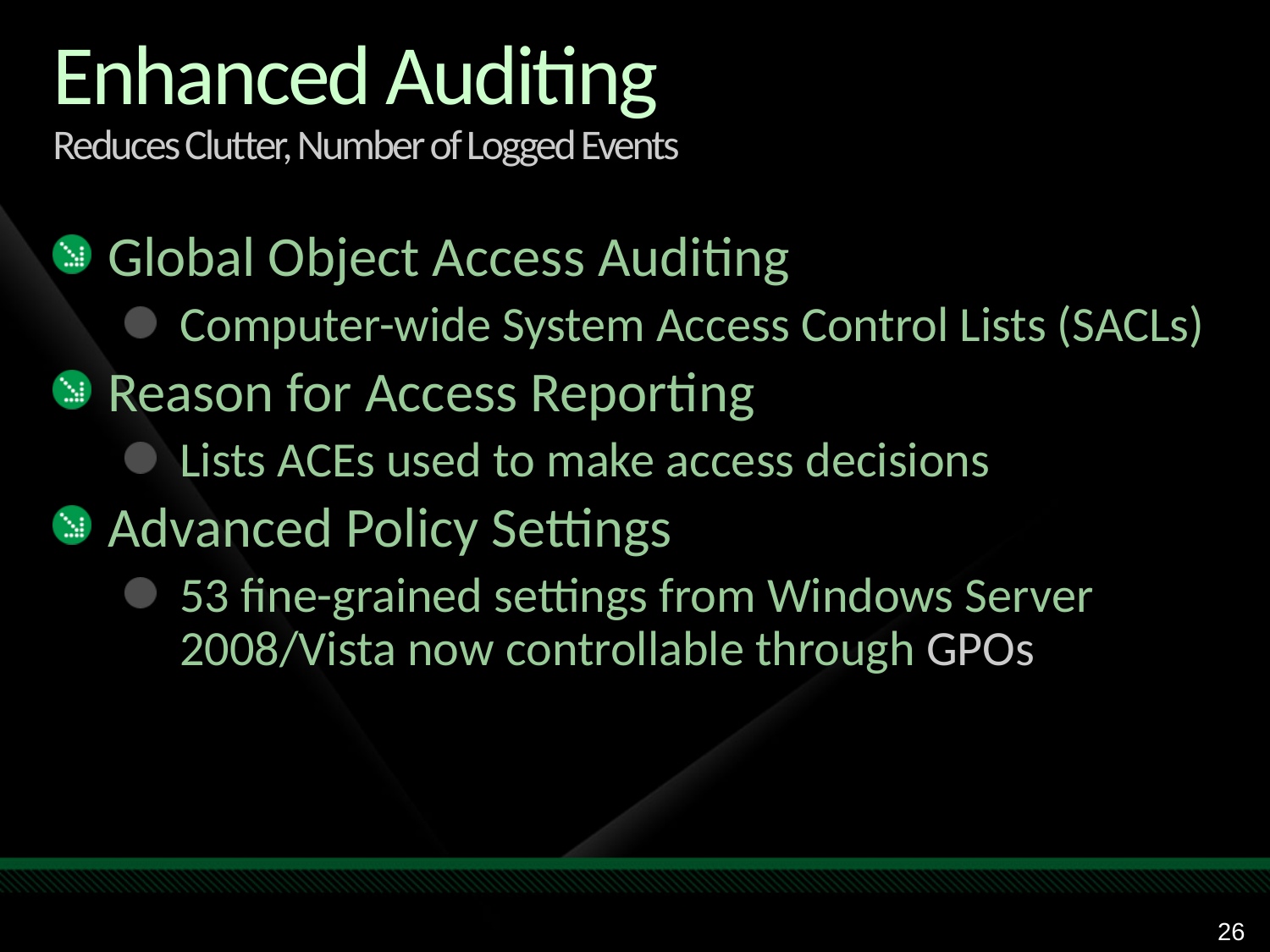

# Enhanced Auditing Reduces Clutter, Number of Logged Events
Global Object Access Auditing
Computer-wide System Access Control Lists (SACLs)
Reason for Access Reporting
Lists ACEs used to make access decisions
Advanced Policy Settings
53 fine-grained settings from Windows Server 2008/Vista now controllable through GPOs